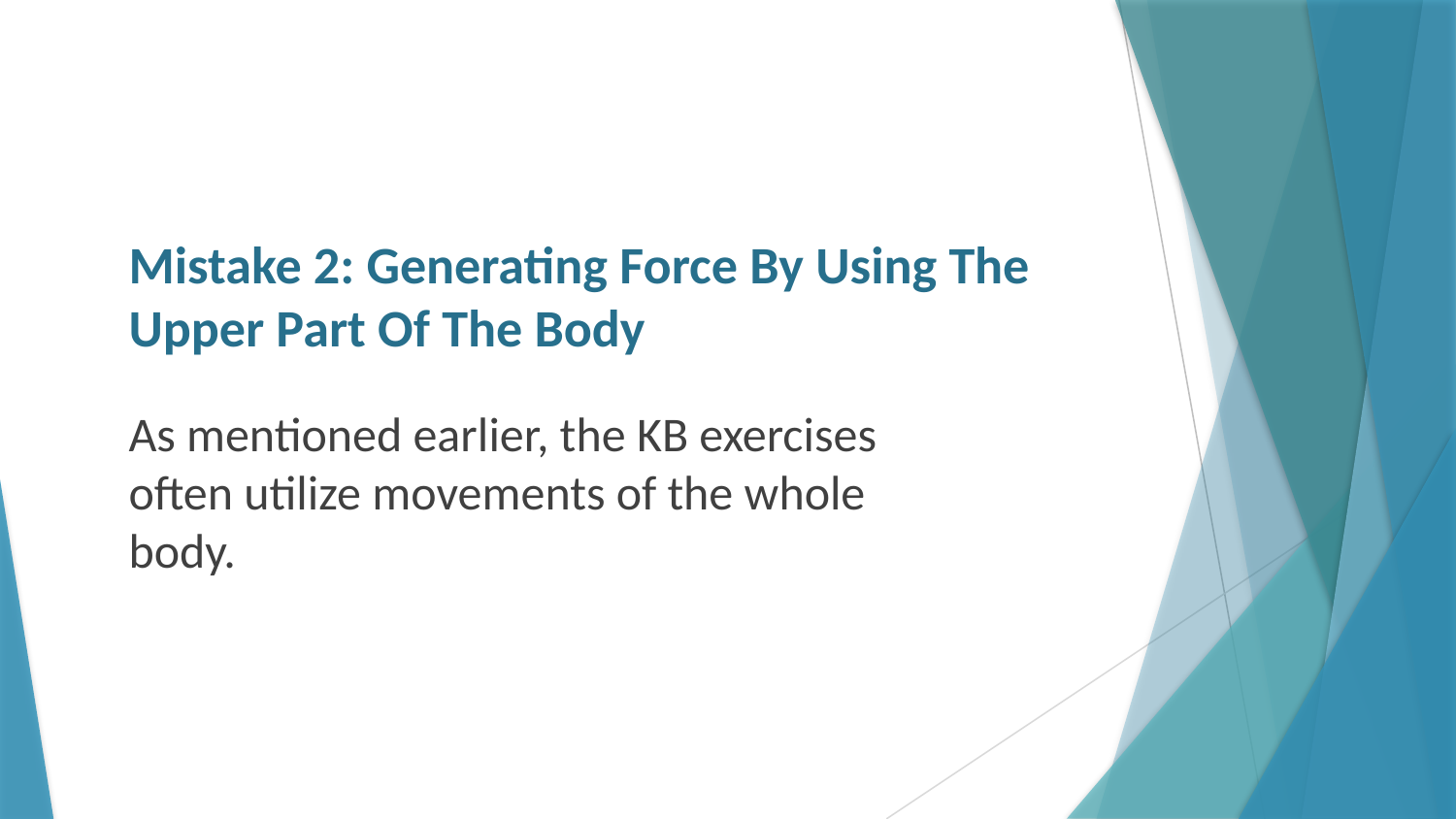

# Mistake 2: Generating Force By Using The Upper Part Of The Body
As mentioned earlier, the KB exercises often utilize movements of the whole body.